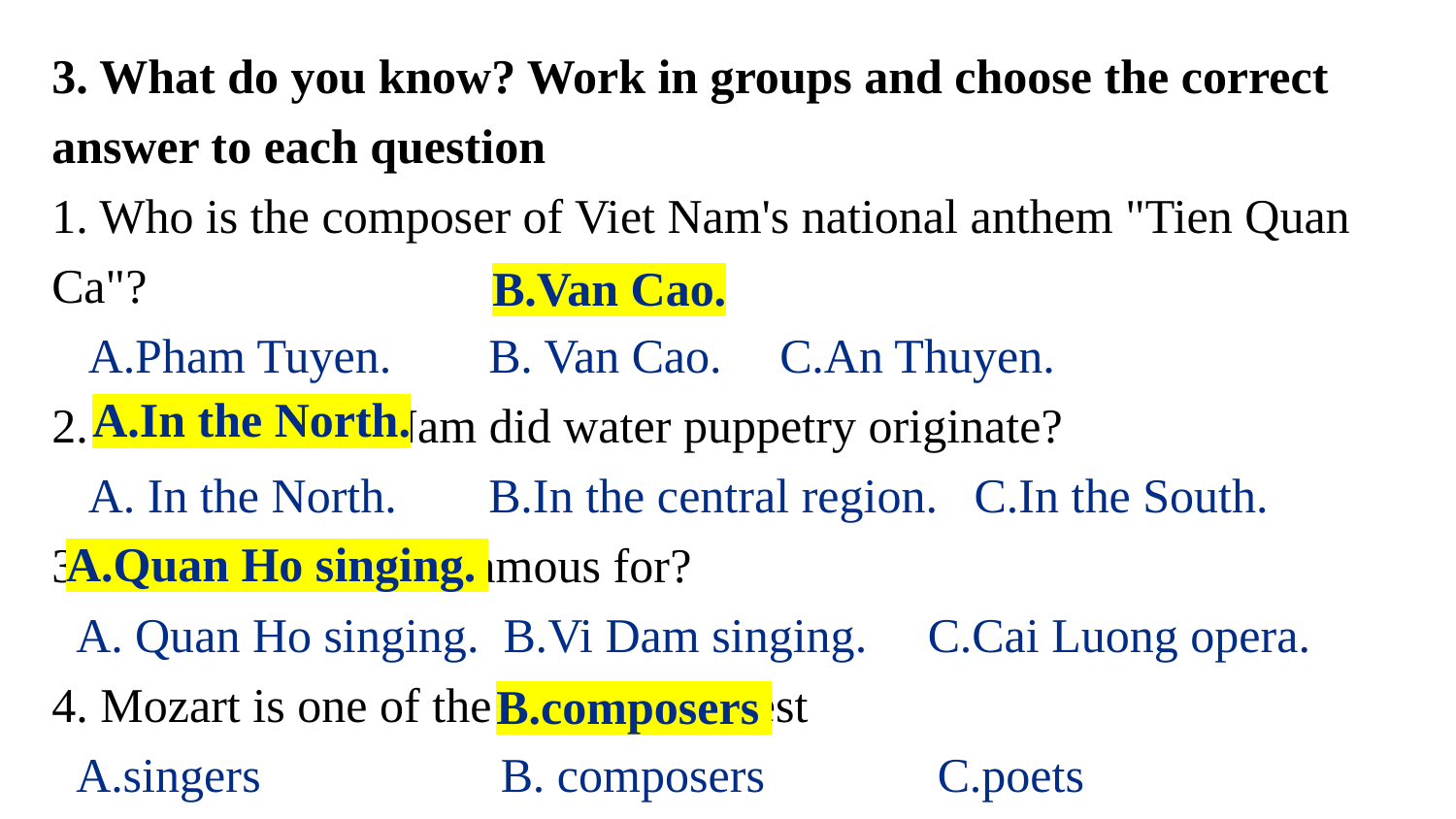

3. What do you know? Work in groups and choose the correct answer to each question
1. Who is the composer of Viet Nam's national anthem "Tien Quan Ca"?
   A.Pham Tuyen.	B. Van Cao.	C.An Thuyen.
2. Where in Viet Nam did water puppetry originate?
   A. In the North.	B.In the central region.   C.In the South.
3. What is Bac Ninh famous for?
  A. Quan Ho singing.  B.Vi Dam singing.     C.Cai Luong opera.
4. Mozart is one of the world's greatest
  A.singers		 B. composers 		 C.poets
B.Van Cao.
A.In the North.
A.Quan Ho singing.
B.composers